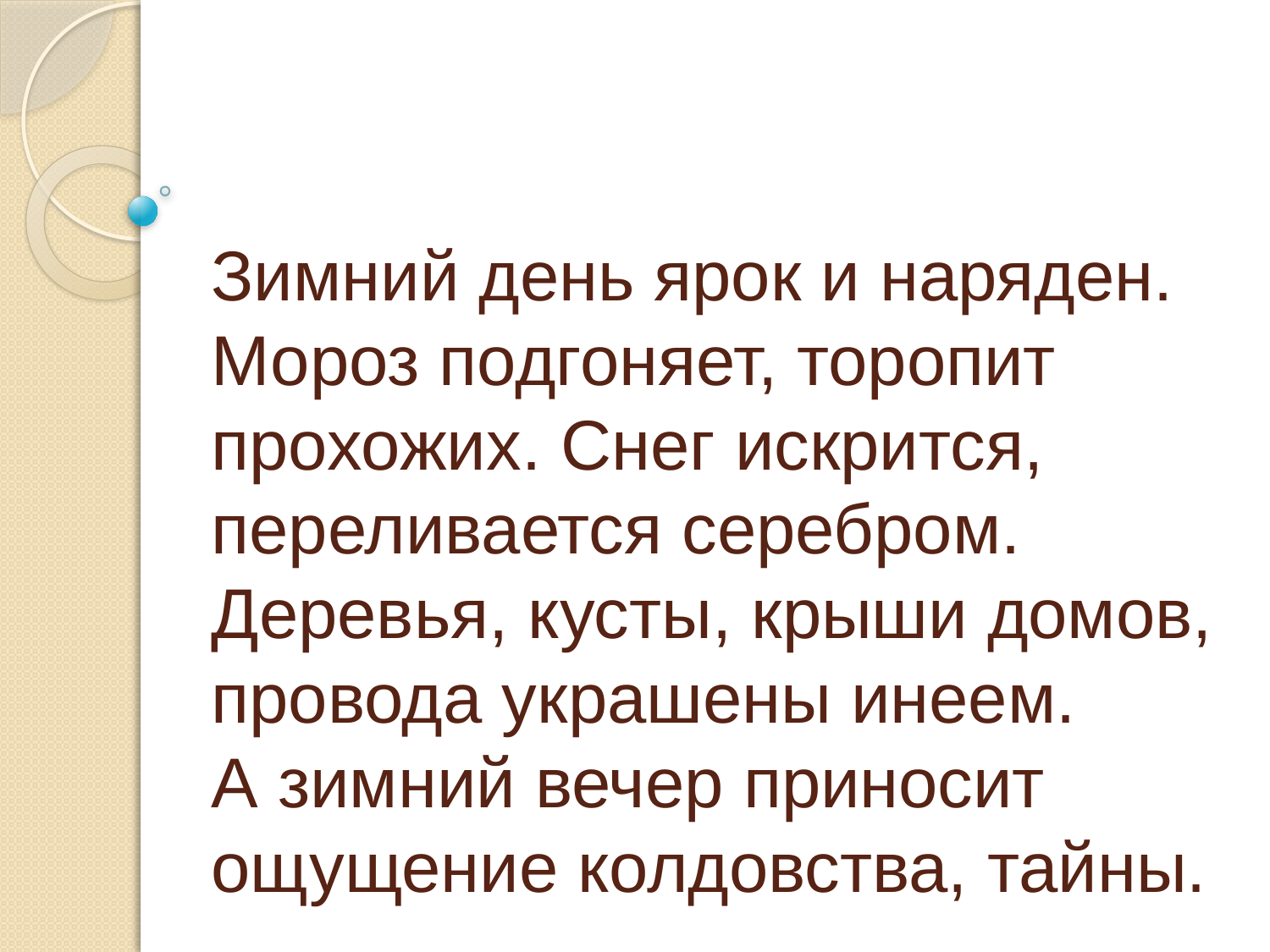

# Зимний день ярок и наряден. Мороз подгоняет, торопит прохожих. Снег искрится, переливается серебром. Деревья, кусты, крыши домов, провода украшены инеем. А зимний вечер приносит ощущение колдовства, тайны.